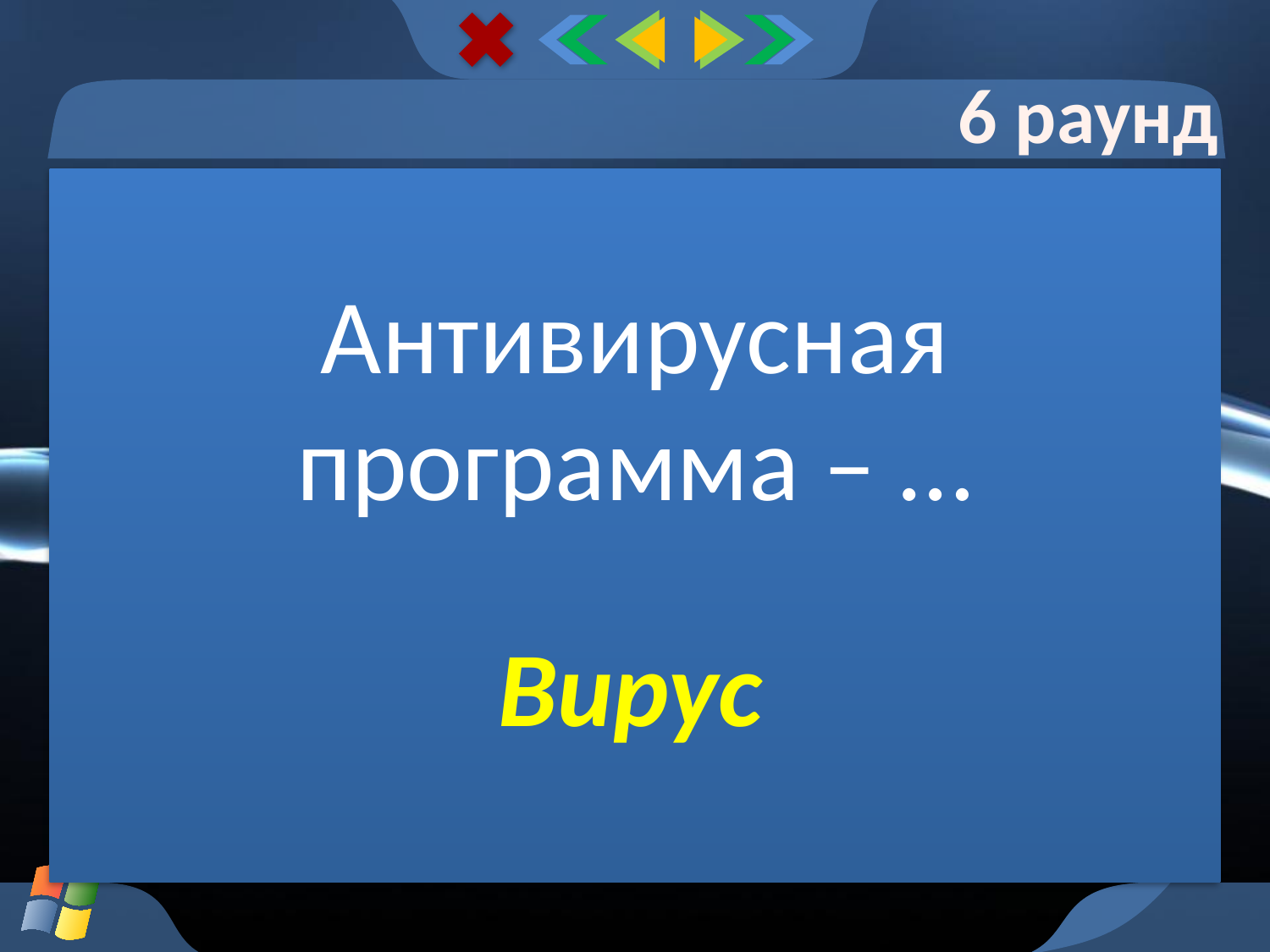

6 раунд

Антивирусная программа – …

Вирус